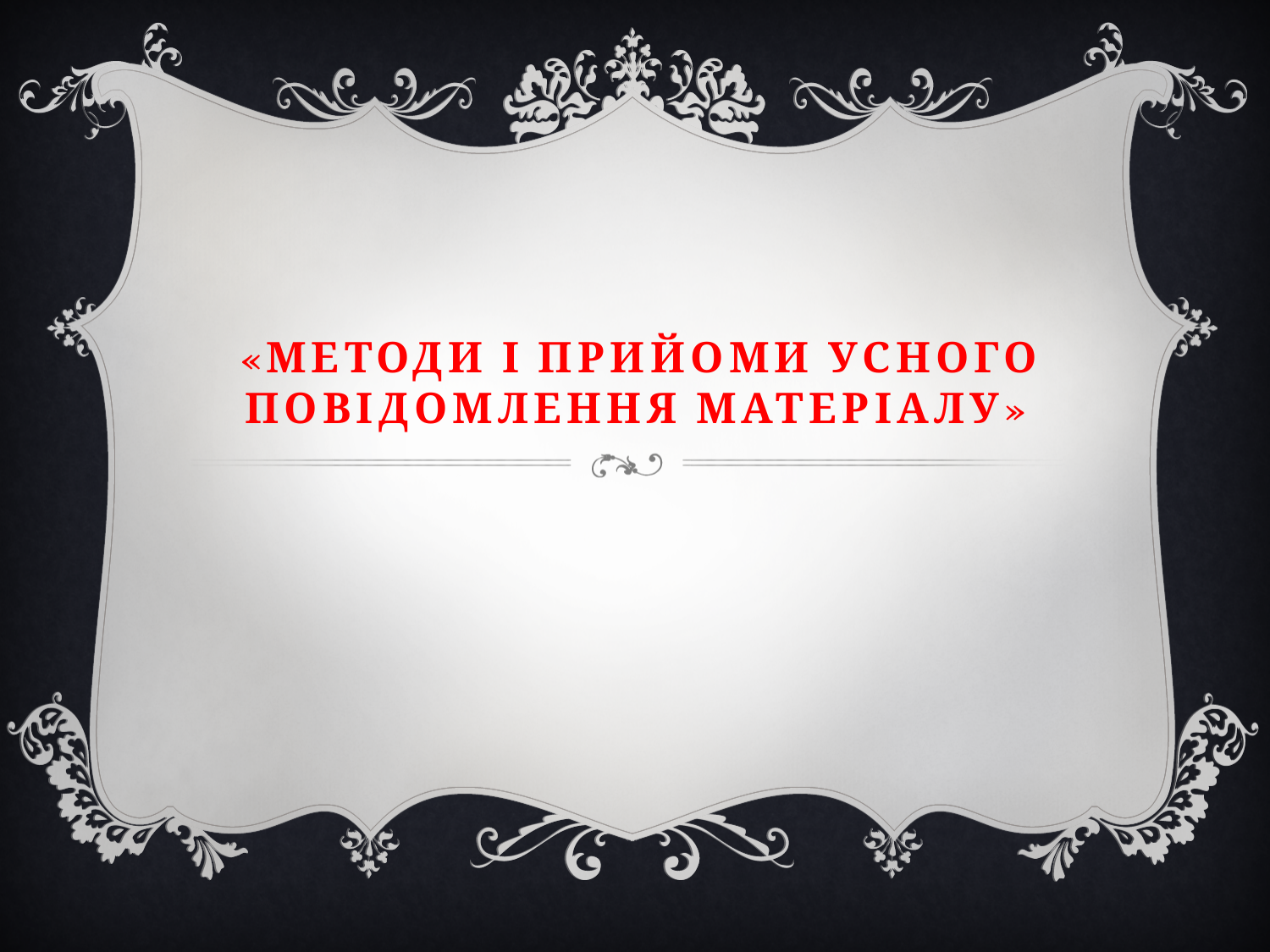

# «МЕТОДИ І ПРИЙОМИ УСНОГО ПОВІДОМЛЕННЯ МАТЕРІАЛУ»